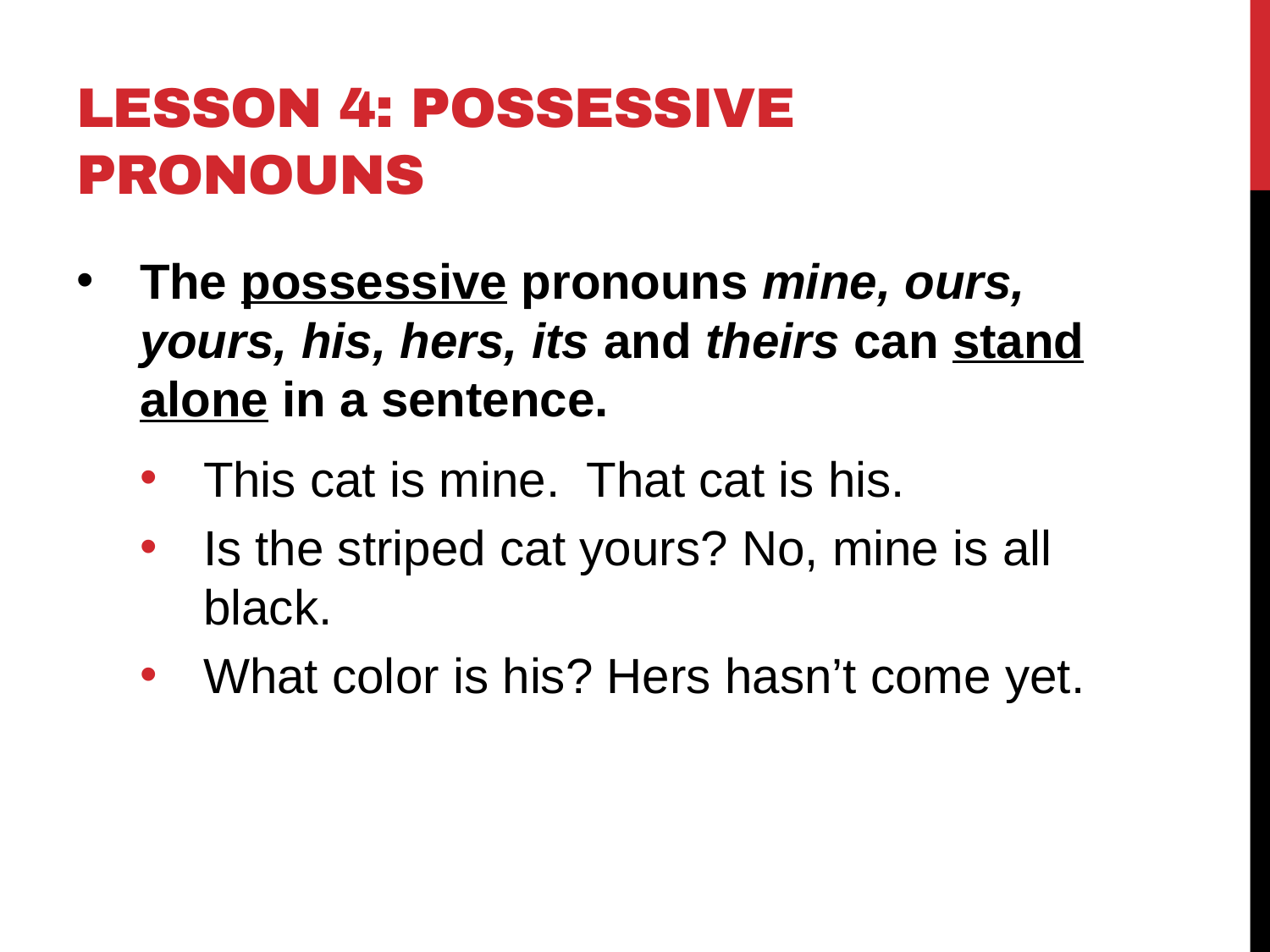

# Lesson 4: Possessive Pronouns
The possessive pronouns mine, ours, yours, his, hers, its and theirs can stand alone in a sentence.
This cat is mine.  That cat is his.
Is the striped cat yours? No, mine is all black.
What color is his? Hers hasn’t come yet.